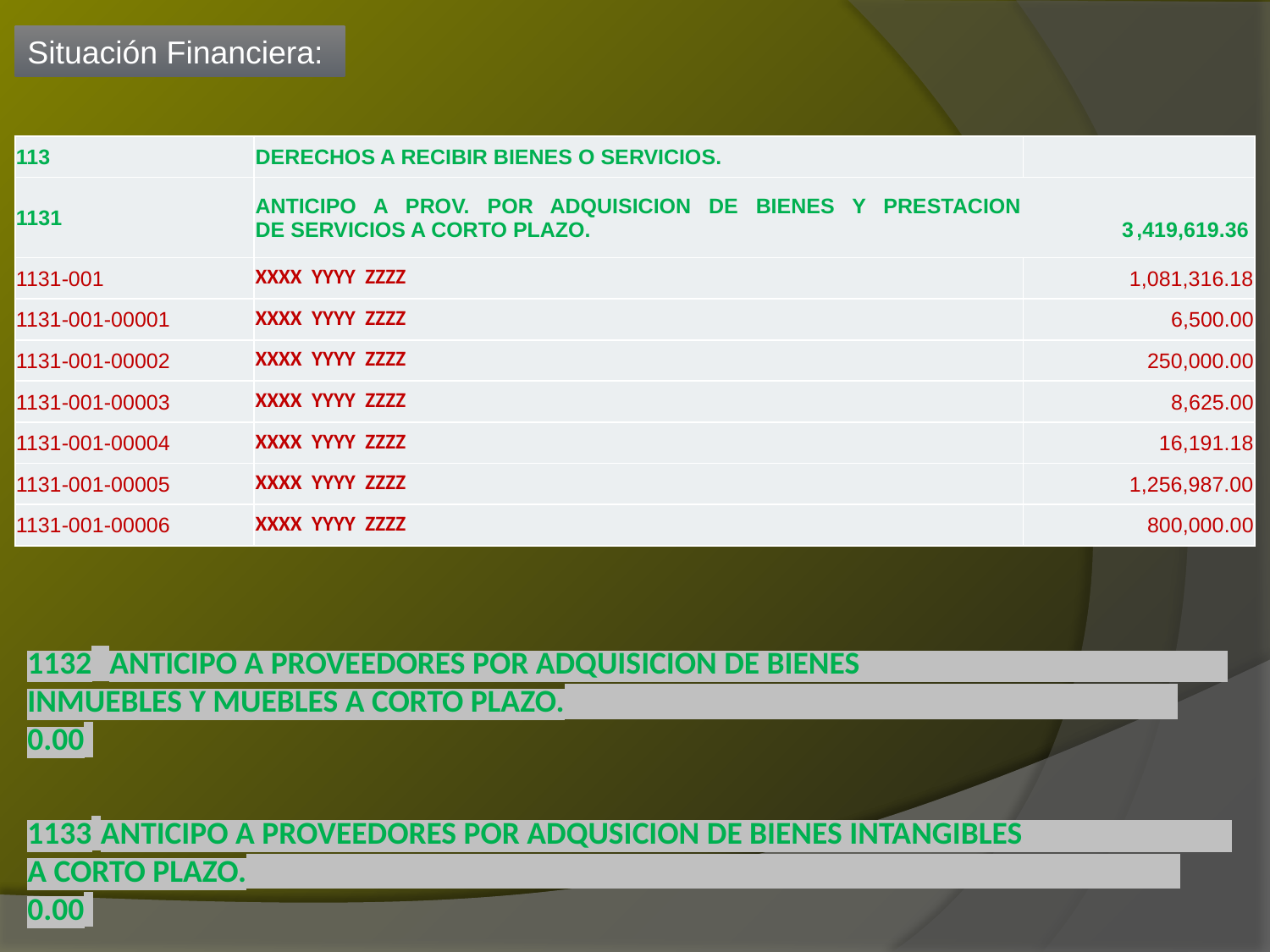

Situación Financiera:
| 113 | DERECHOS A RECIBIR BIENES O SERVICIOS. |  |
| --- | --- | --- |
| 1131 | ANTICIPO A PROV. POR ADQUISICION DE BIENES Y PRESTACION DE SERVICIOS A CORTO PLAZO. 3,419,619.36 |  |
| 1131-001 | XXXX YYYY ZZZZ | 1,081,316.18 |
| 1131-001-00001 | XXXX YYYY ZZZZ | 6,500.00 |
| 1131-001-00002 | XXXX YYYY ZZZZ | 250,000.00 |
| 1131-001-00003 | XXXX YYYY ZZZZ | 8,625.00 |
| 1131-001-00004 | XXXX YYYY ZZZZ | 16,191.18 |
| 1131-001-00005 | XXXX YYYY ZZZZ | 1,256,987.00 |
| 1131-001-00006 | XXXX YYYY ZZZZ | 800,000.00 |
1132  ANTICIPO A PROVEEDORES POR ADQUISICION DE BIENES                                                    INMUEBLES Y MUEBLES A CORTO PLAZO.                                                                      0.00
1133 ANTICIPO A PROVEEDORES POR ADQUSICION DE BIENES INTANGIBLES                              A CORTO PLAZO.                                                                                                          0.00